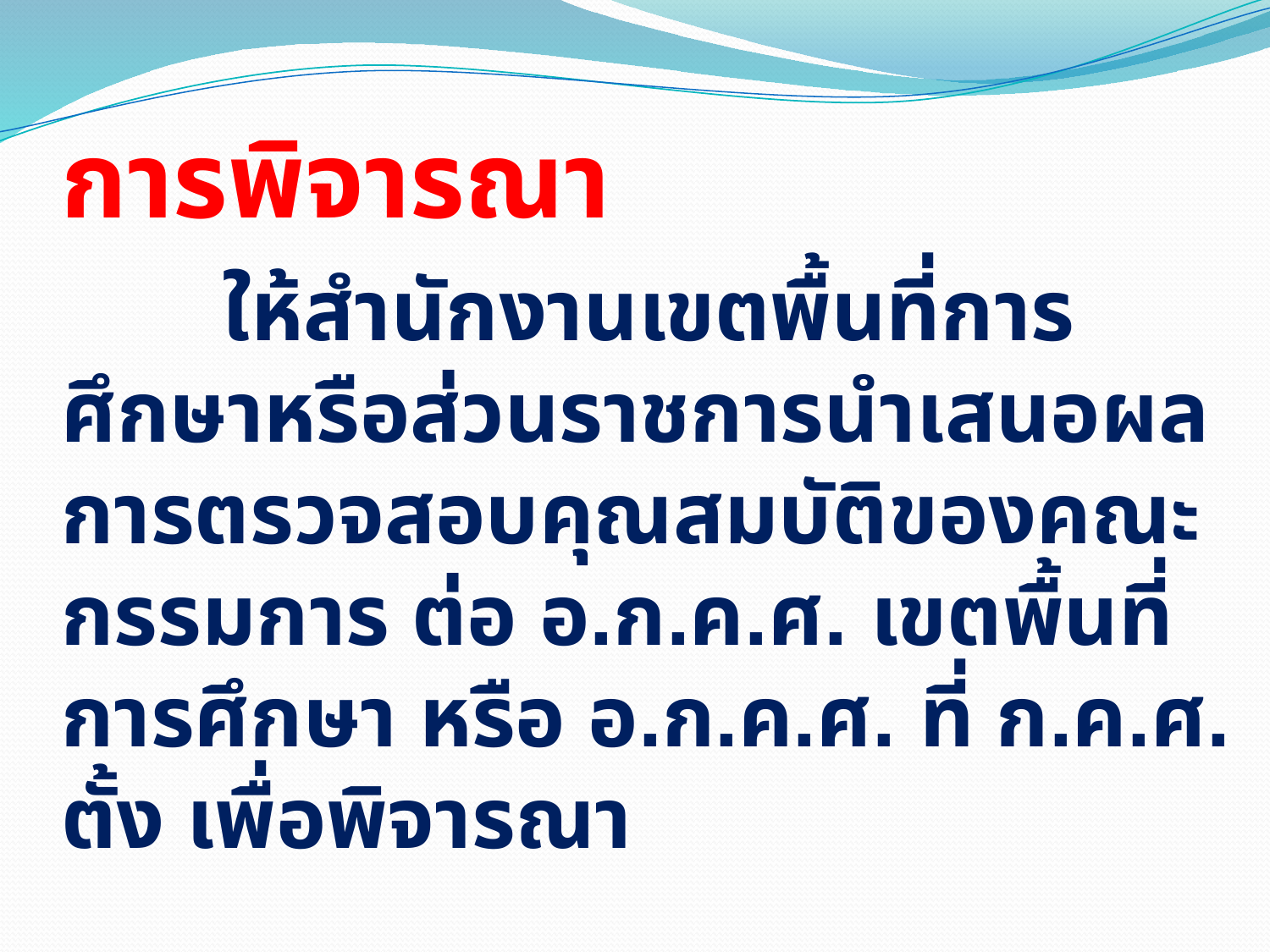

การพิจารณา
        ให้สำนักงานเขตพื้นที่การศึกษาหรือส่วนราชการนำเสนอผลการตรวจสอบคุณสมบัติของคณะกรรมการ ต่อ อ.ก.ค.ศ. เขตพื้นที่การศึกษา หรือ อ.ก.ค.ศ. ที่ ก.ค.ศ. ตั้ง เพื่อพิจารณา